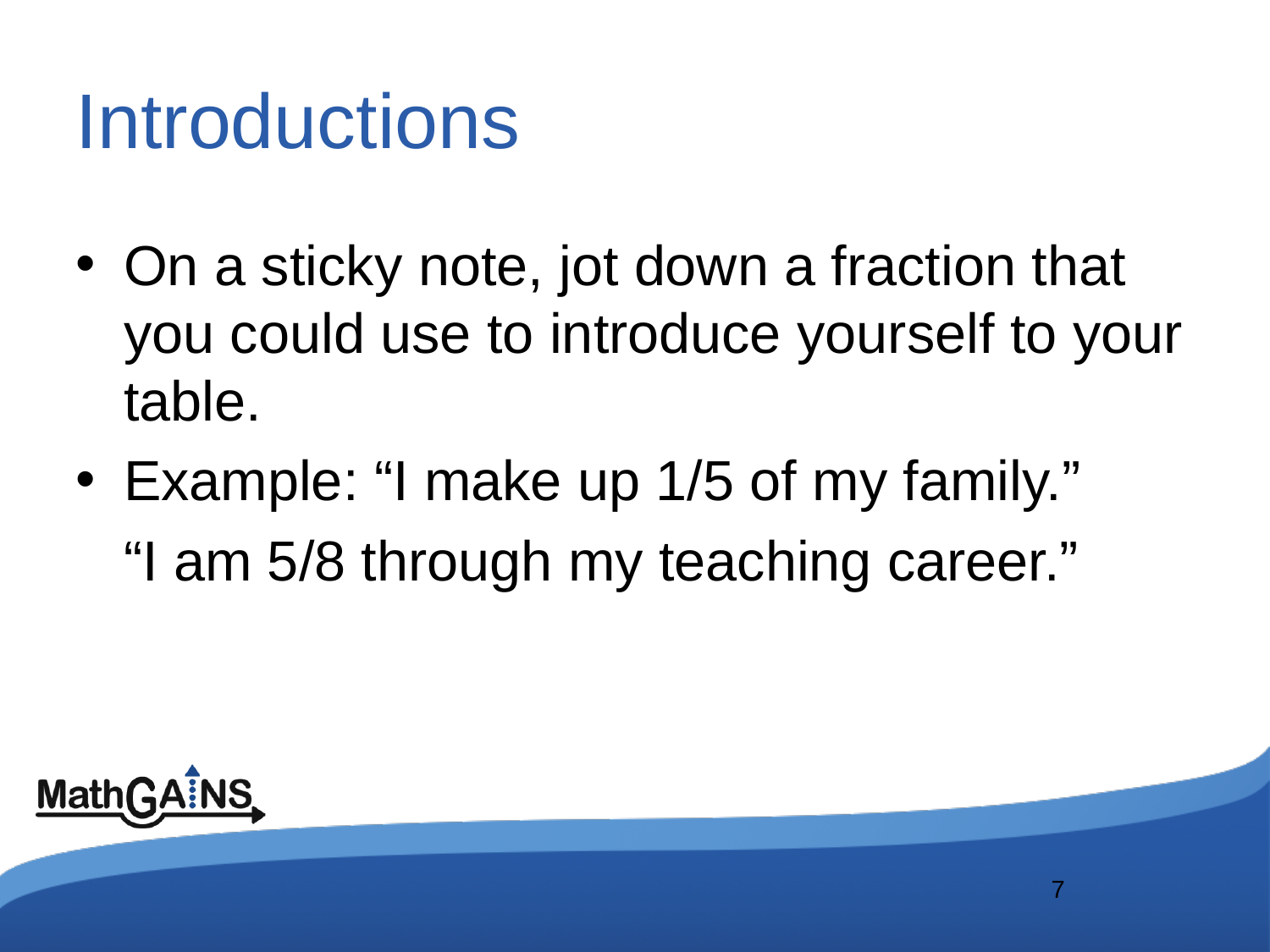

# Introductions
On a sticky note, jot down a fraction that you could use to introduce yourself to your table.
Example: “I make up 1/5 of my family.”
	“I am 5/8 through my teaching career.”

7